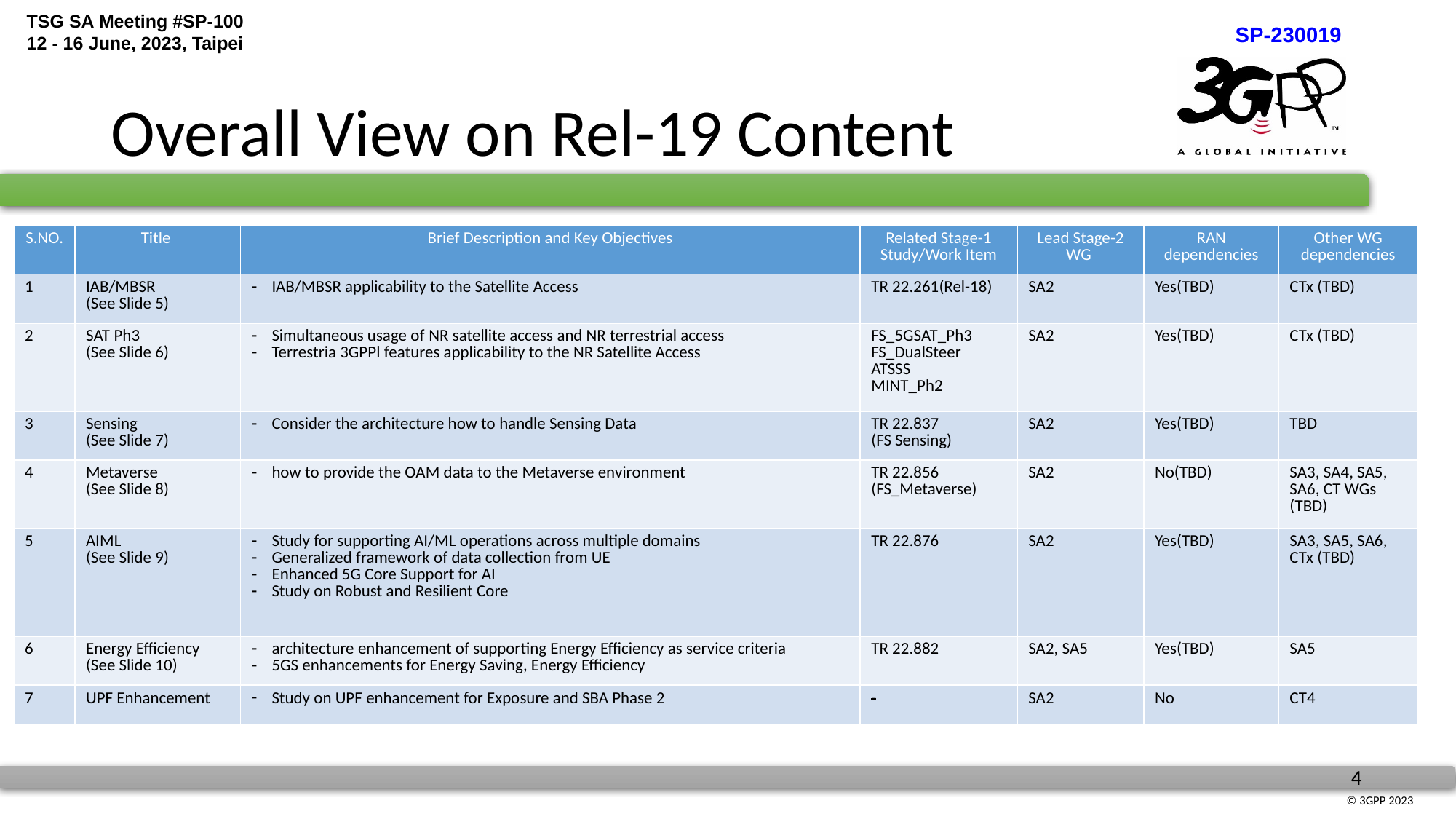

# Overall View on Rel-19 Content
| S.NO. | Title | Brief Description and Key Objectives | Related Stage-1 Study/Work Item | Lead Stage-2 WG | RAN dependencies | Other WG dependencies |
| --- | --- | --- | --- | --- | --- | --- |
| 1 | IAB/MBSR (See Slide 5) | IAB/MBSR applicability to the Satellite Access | TR 22.261(Rel-18) | SA2 | Yes(TBD) | CTx (TBD) |
| 2 | SAT Ph3 (See Slide 6) | Simultaneous usage of NR satellite access and NR terrestrial access Terrestria 3GPPl features applicability to the NR Satellite Access | FS\_5GSAT\_Ph3 FS\_DualSteer ATSSS MINT\_Ph2 | SA2 | Yes(TBD) | CTx (TBD) |
| 3 | Sensing (See Slide 7) | Consider the architecture how to handle Sensing Data | TR 22.837 (FS Sensing) | SA2 | Yes(TBD) | TBD |
| 4 | Metaverse (See Slide 8) | how to provide the OAM data to the Metaverse environment | TR 22.856 (FS\_Metaverse) | SA2 | No(TBD) | SA3, SA4, SA5, SA6, CT WGs (TBD) |
| 5 | AIML (See Slide 9) | Study for supporting AI/ML operations across multiple domains Generalized framework of data collection from UE Enhanced 5G Core Support for AI Study on Robust and Resilient Core | TR 22.876 | SA2 | Yes(TBD) | SA3, SA5, SA6, CTx (TBD) |
| 6 | Energy Efficiency (See Slide 10) | architecture enhancement of supporting Energy Efficiency as service criteria 5GS enhancements for Energy Saving, Energy Efficiency | TR 22.882 | SA2, SA5 | Yes(TBD) | SA5 |
| 7 | UPF Enhancement | Study on UPF enhancement for Exposure and SBA Phase 2 | - | SA2 | No | CT4 |